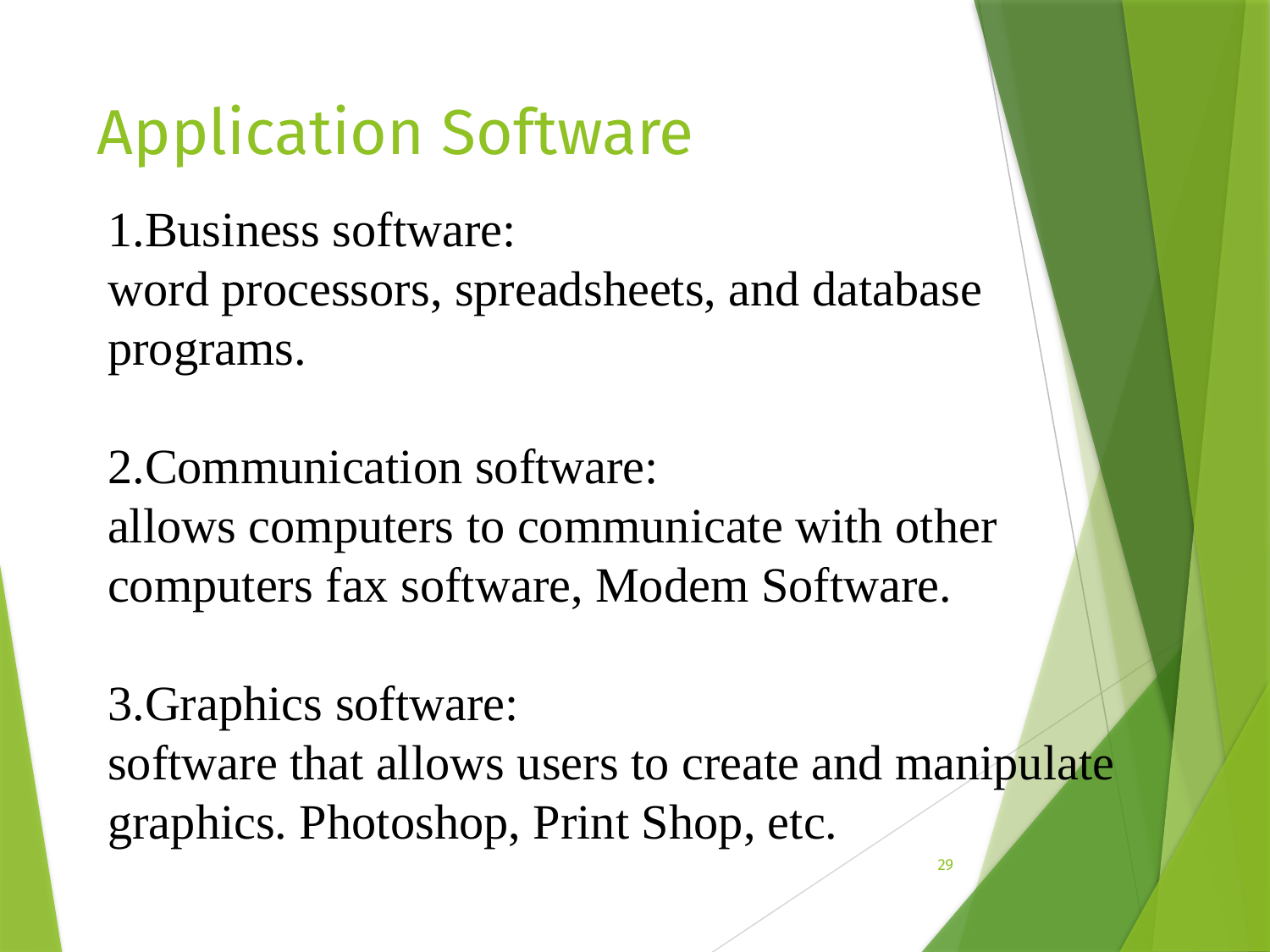

# Application Software
1.Business software:
word processors, spreadsheets, and database programs.

2.Communication software:
allows computers to communicate with other computers fax software, Modem Software.

3.Graphics software:
software that allows users to create and manipulate graphics. Photoshop, Print Shop, etc.
29